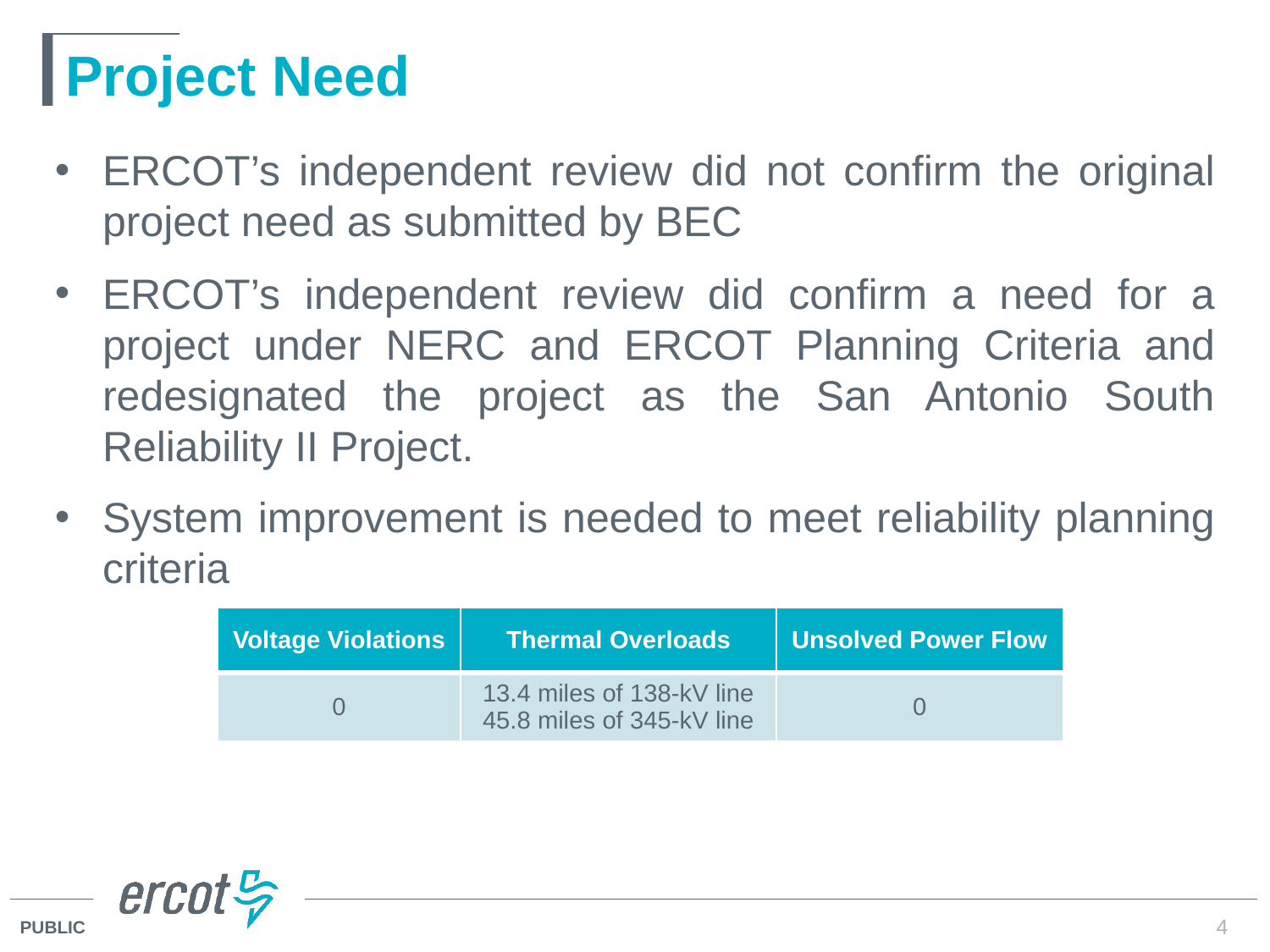

# Project Need
ERCOT’s independent review did not confirm the original project need as submitted by BEC
ERCOT’s independent review did confirm a need for a project under NERC and ERCOT Planning Criteria and redesignated the project as the San Antonio South Reliability II Project.
System improvement is needed to meet reliability planning criteria
| Voltage Violations | Thermal Overloads | Unsolved Power Flow |
| --- | --- | --- |
| 0 | 13.4 miles of 138-kV line 45.8 miles of 345-kV line | 0 |
4